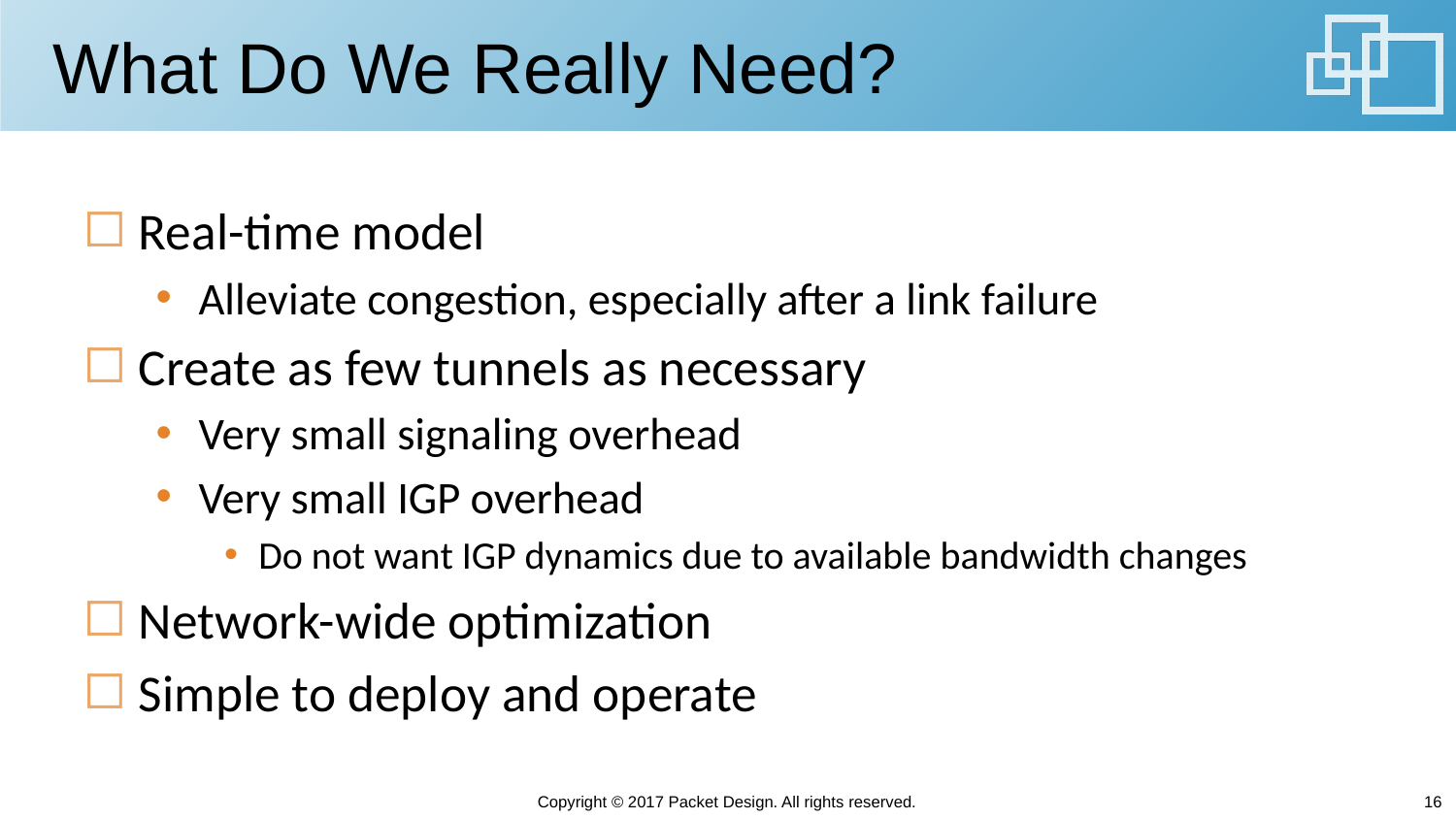

# What Do We Really Need?
Real-time model
Alleviate congestion, especially after a link failure
Create as few tunnels as necessary
Very small signaling overhead
Very small IGP overhead
Do not want IGP dynamics due to available bandwidth changes
Network-wide optimization
Simple to deploy and operate
Copyright © 2017 Packet Design. All rights reserved.
16